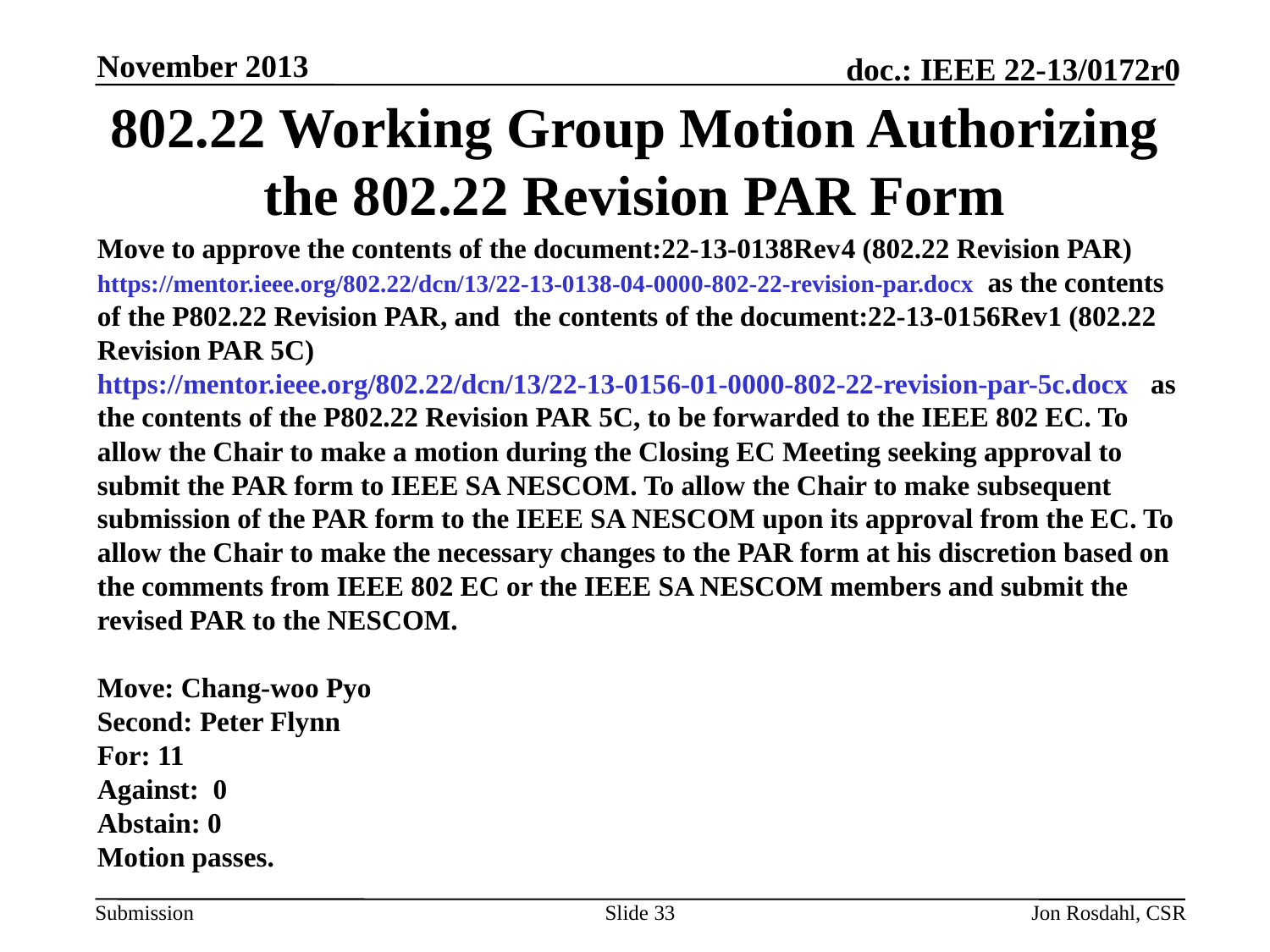

November 2013
# 802.22 Working Group Motion Authorizing the 802.22 Revision PAR Form
Move to approve the contents of the document:22-13-0138Rev4 (802.22 Revision PAR) https://mentor.ieee.org/802.22/dcn/13/22-13-0138-04-0000-802-22-revision-par.docx  as the contents of the P802.22 Revision PAR, and  the contents of the document:22-13-0156Rev1 (802.22 Revision PAR 5C) https://mentor.ieee.org/802.22/dcn/13/22-13-0156-01-0000-802-22-revision-par-5c.docx   as the contents of the P802.22 Revision PAR 5C, to be forwarded to the IEEE 802 EC. To allow the Chair to make a motion during the Closing EC Meeting seeking approval to submit the PAR form to IEEE SA NESCOM. To allow the Chair to make subsequent submission of the PAR form to the IEEE SA NESCOM upon its approval from the EC. To allow the Chair to make the necessary changes to the PAR form at his discretion based on the comments from IEEE 802 EC or the IEEE SA NESCOM members and submit the revised PAR to the NESCOM.

Move: Chang-woo Pyo
Second: Peter Flynn
For: 11
Against:  0
Abstain: 0
Motion passes.
Slide 33
Jon Rosdahl, CSR